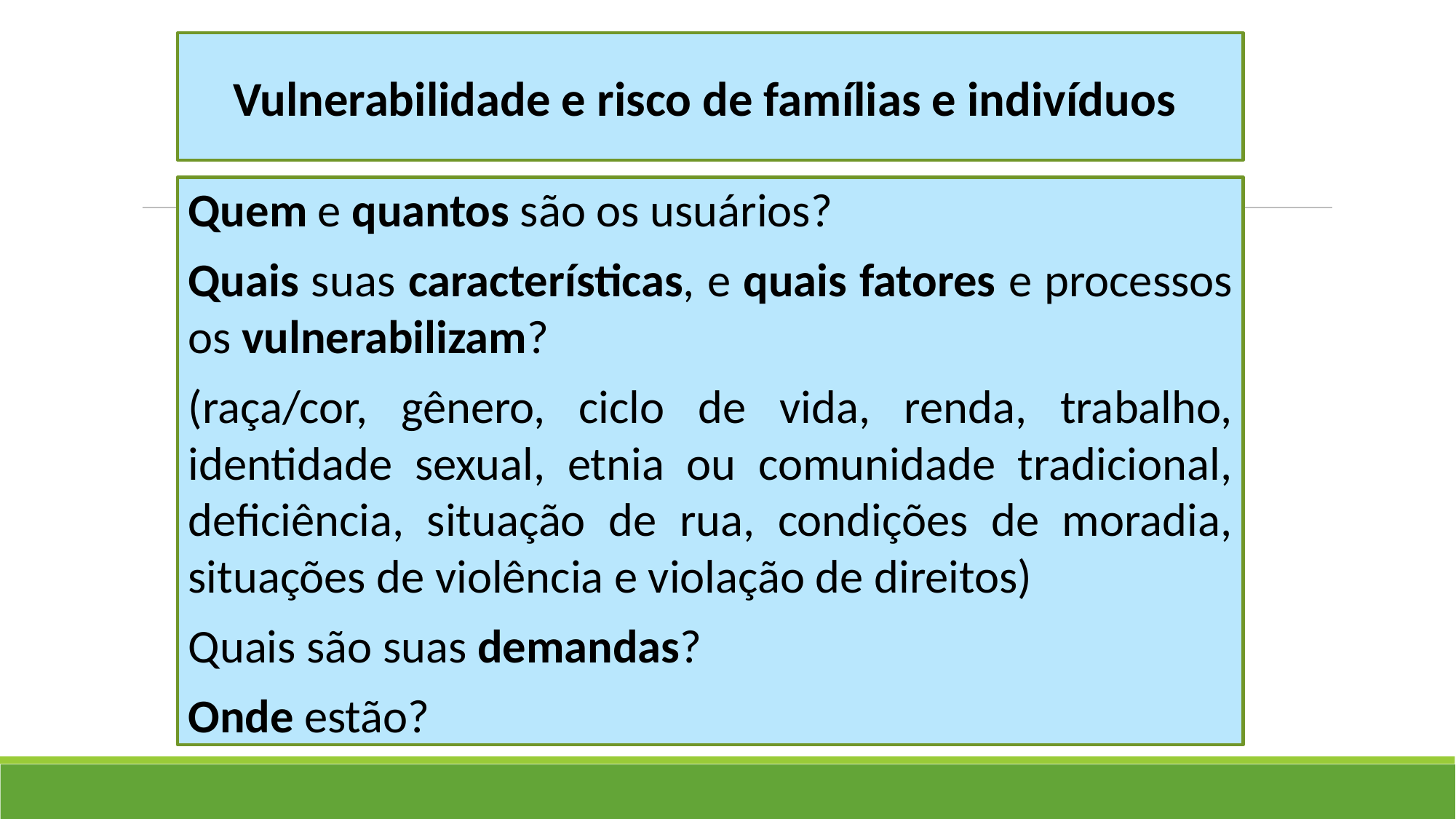

Vulnerabilidade e risco de famílias e indivíduos
Quem e quantos são os usuários?
Quais suas características, e quais fatores e processos os vulnerabilizam?
(raça/cor, gênero, ciclo de vida, renda, trabalho, identidade sexual, etnia ou comunidade tradicional, deficiência, situação de rua, condições de moradia, situações de violência e violação de direitos)
Quais são suas demandas?
Onde estão?